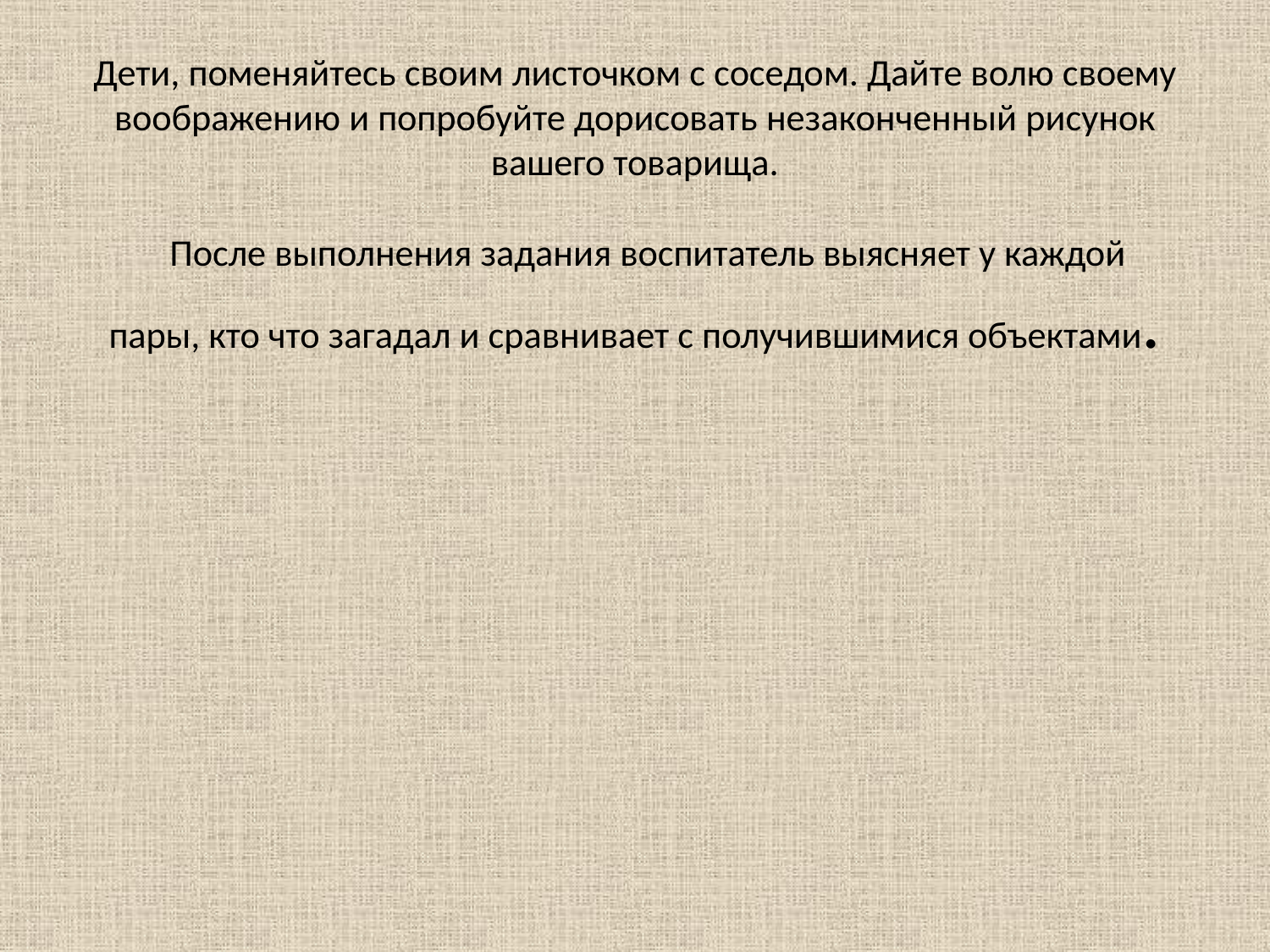

# Дети, поменяйтесь своим листочком с соседом. Дайте волю своему воображению и попробуйте дорисовать незаконченный рисунок вашего товарища. После выполнения задания воспитатель выясняет у каждой пары, кто что загадал и сравнивает с получившимися объектами.